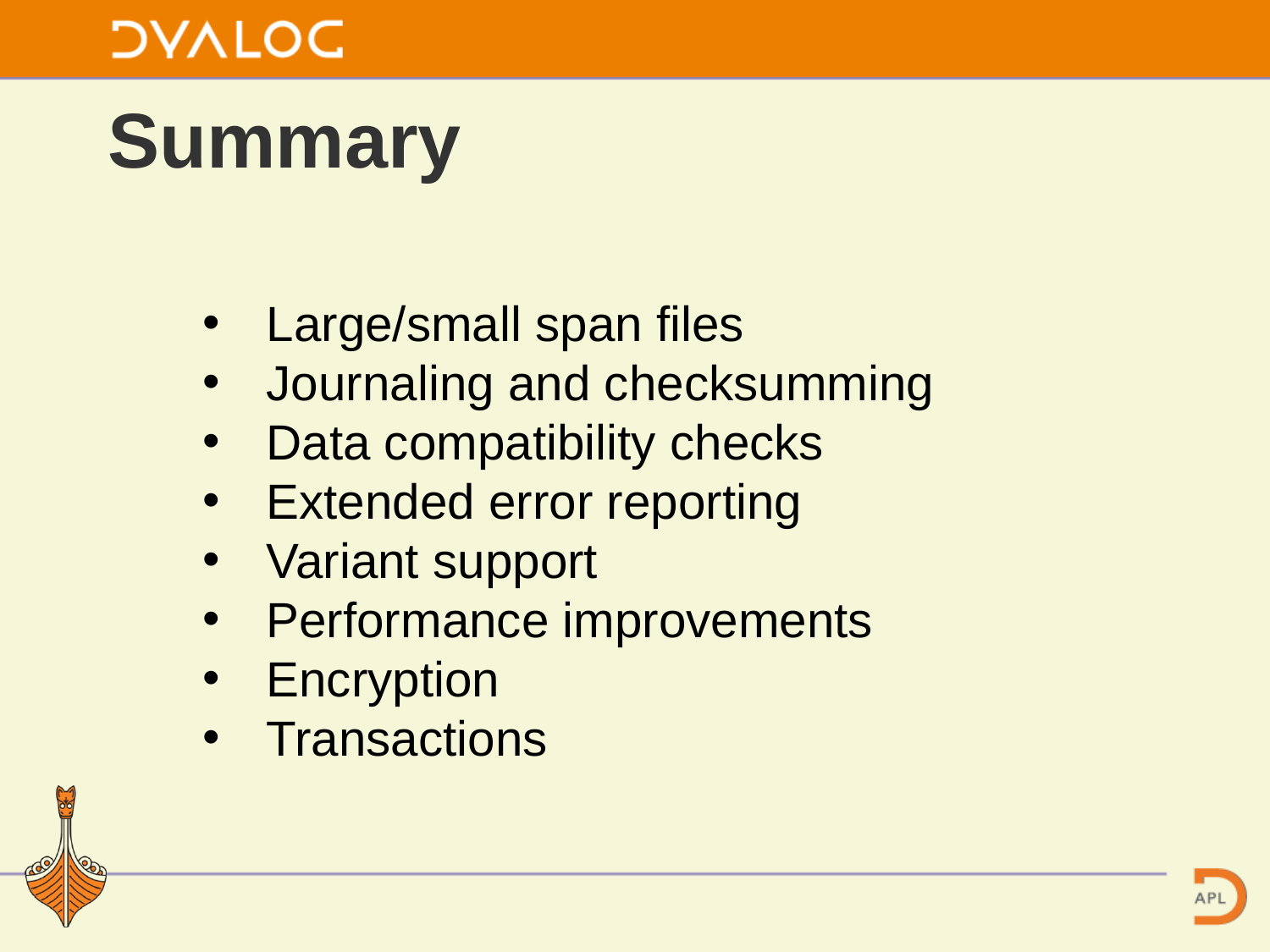

# Summary
Large/small span files
Journaling and checksumming
Data compatibility checks
Extended error reporting
Variant support
Performance improvements
Encryption
Transactions